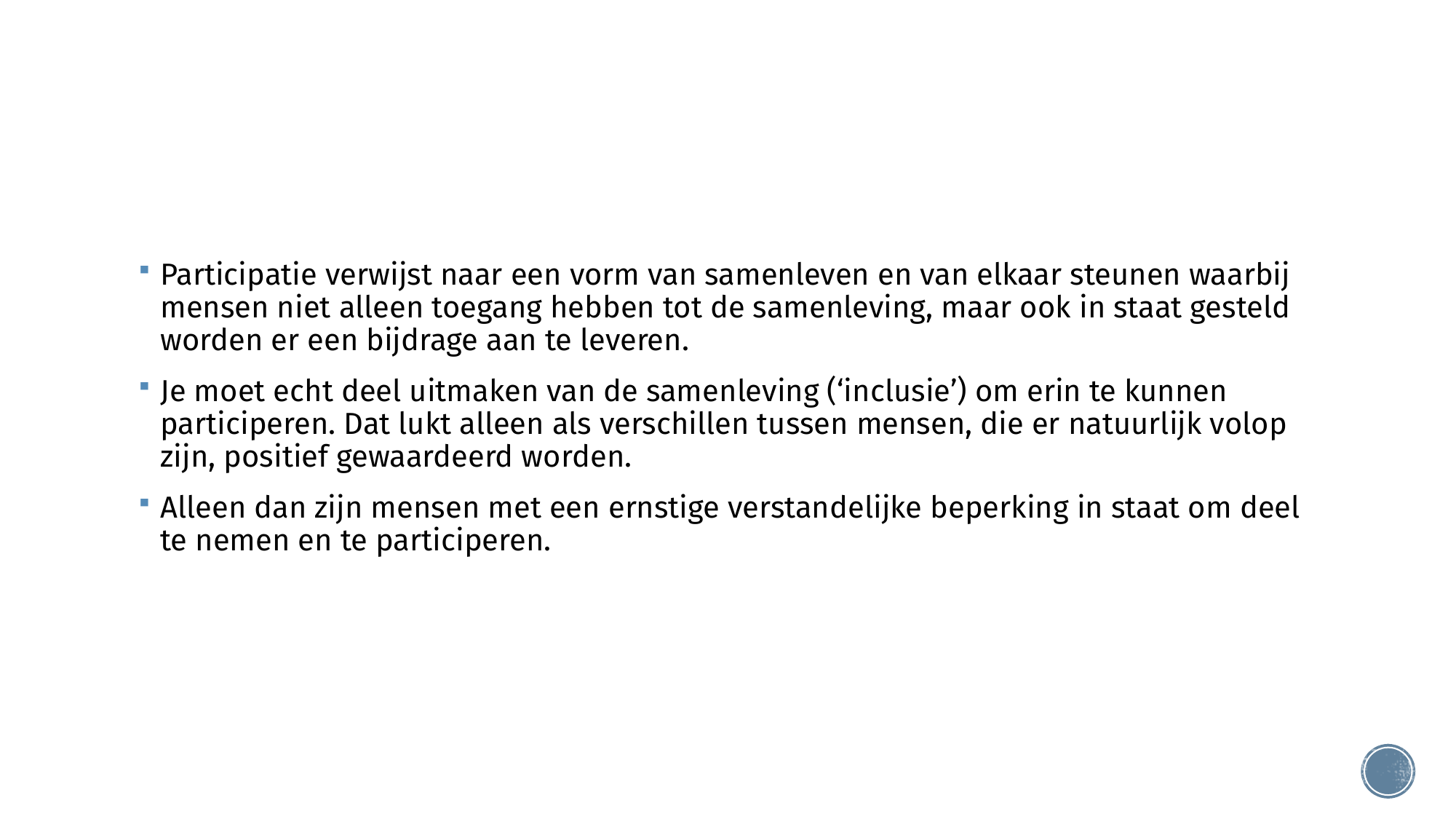

#
Participatie verwijst naar een vorm van samenleven en van elkaar steunen waarbij mensen niet alleen toegang hebben tot de samenleving, maar ook in staat gesteld worden er een bijdrage aan te leveren.
Je moet echt deel uitmaken van de samenleving (‘inclusie’) om erin te kunnen participeren. Dat lukt alleen als verschillen tussen mensen, die er natuurlijk volop zijn, positief gewaardeerd worden.
Alleen dan zijn mensen met een ernstige verstandelijke beperking in staat om deel te nemen en te participeren.